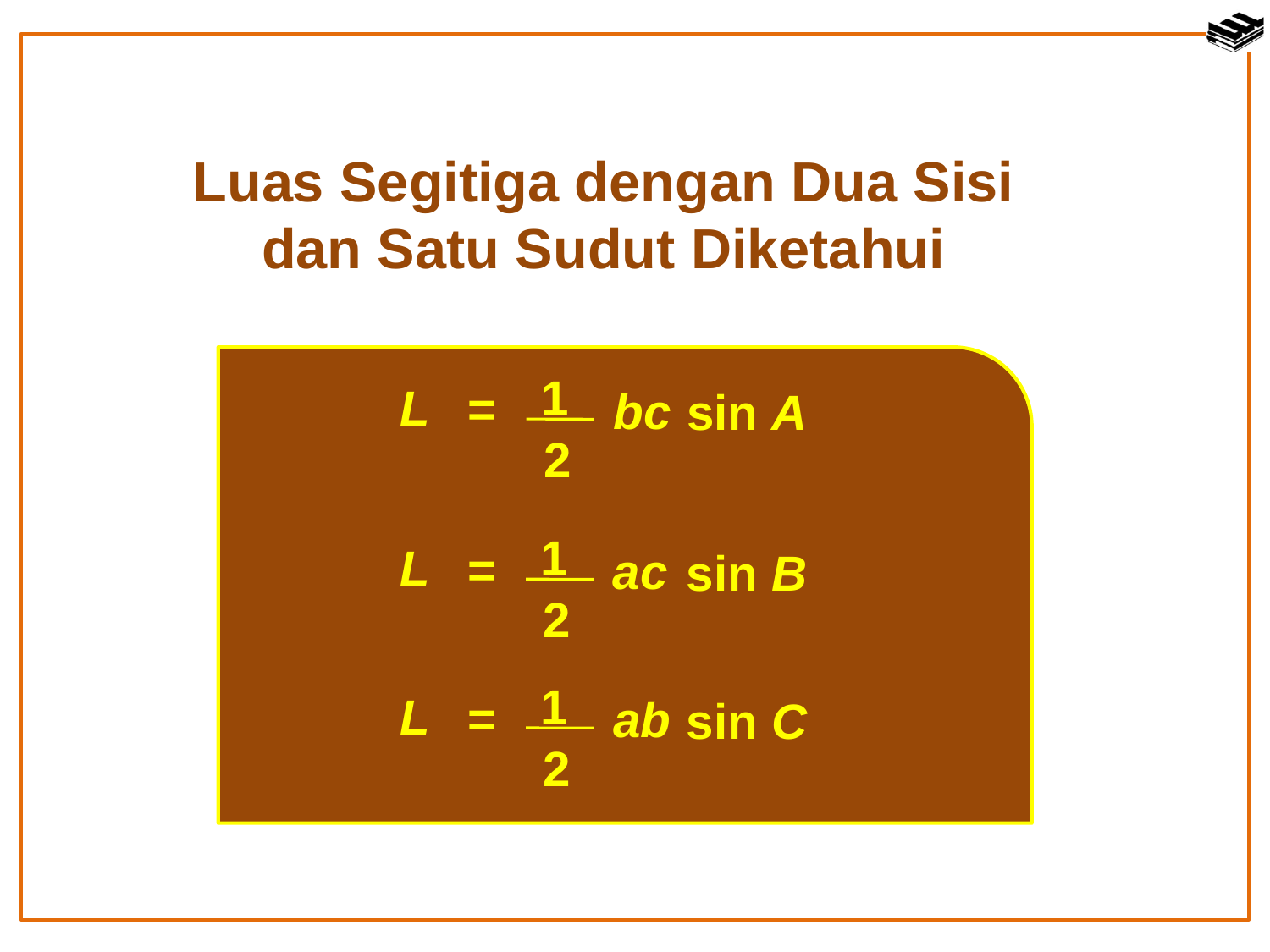

Luas Segitiga dengan Dua Sisi dan Satu Sudut Diketahui

1
L
=
bc
sin A
2
1
L
=
ac
sin B
2
1
L
=
ab
sin C
2